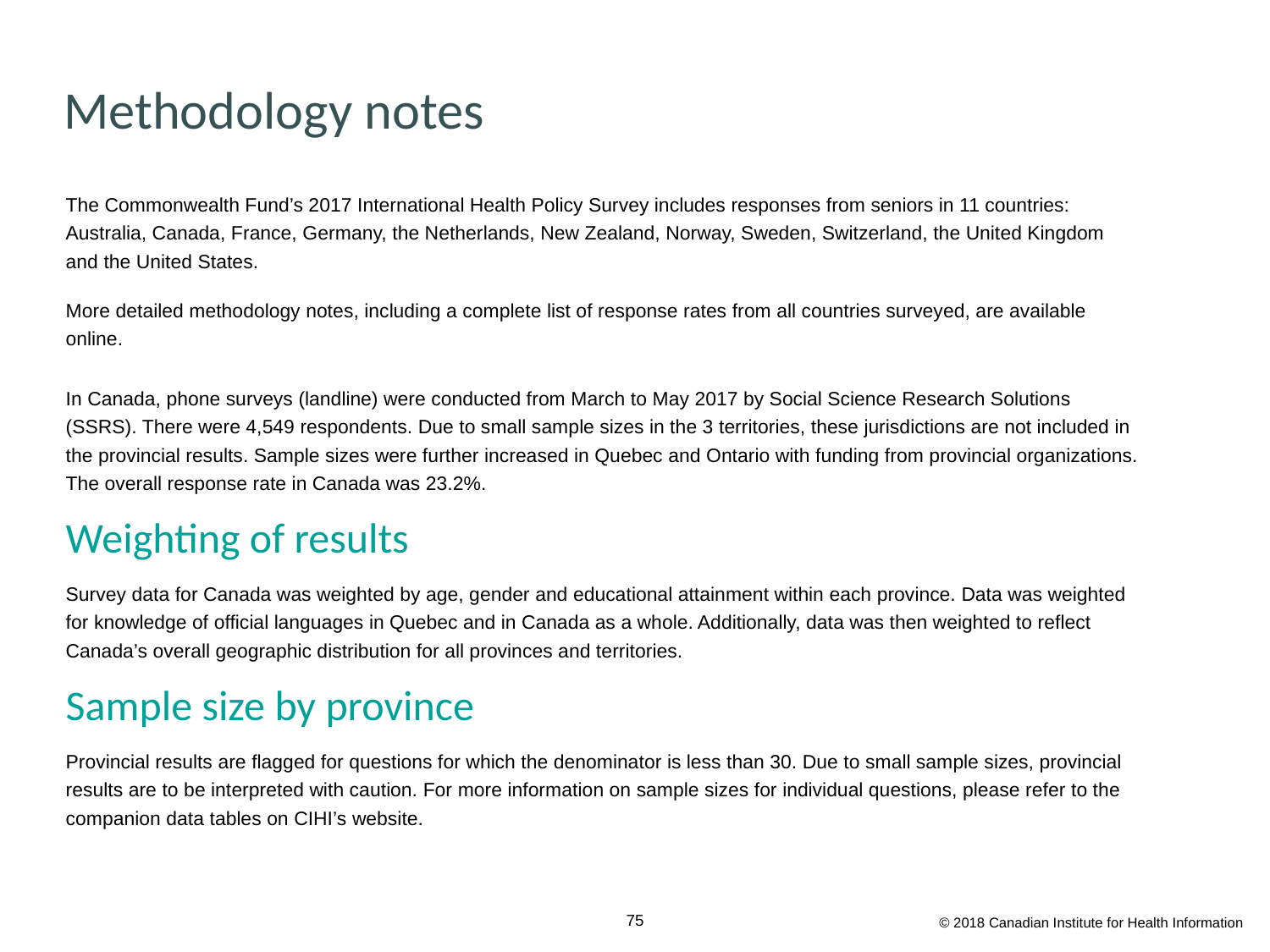

# Methodology notes
The Commonwealth Fund’s 2017 International Health Policy Survey includes responses from seniors in 11 countries: Australia, Canada, France, Germany, the Netherlands, New Zealand, Norway, Sweden, Switzerland, the United Kingdom
and the United States.
More detailed methodology notes, including a complete list of response rates from all countries surveyed, are available online.
In Canada, phone surveys (landline) were conducted from March to May 2017 by Social Science Research Solutions (SSRS). There were 4,549 respondents. Due to small sample sizes in the 3 territories, these jurisdictions are not included in the provincial results. Sample sizes were further increased in Quebec and Ontario with funding from provincial organizations.
The overall response rate in Canada was 23.2%.
Weighting of results
Survey data for Canada was weighted by age, gender and educational attainment within each province. Data was weighted for knowledge of official languages in Quebec and in Canada as a whole. Additionally, data was then weighted to reflect Canada’s overall geographic distribution for all provinces and territories.
Sample size by province
Provincial results are flagged for questions for which the denominator is less than 30. Due to small sample sizes, provincial results are to be interpreted with caution. For more information on sample sizes for individual questions, please refer to the companion data tables on CIHI’s website.
© 2018 Canadian Institute for Health Information
75